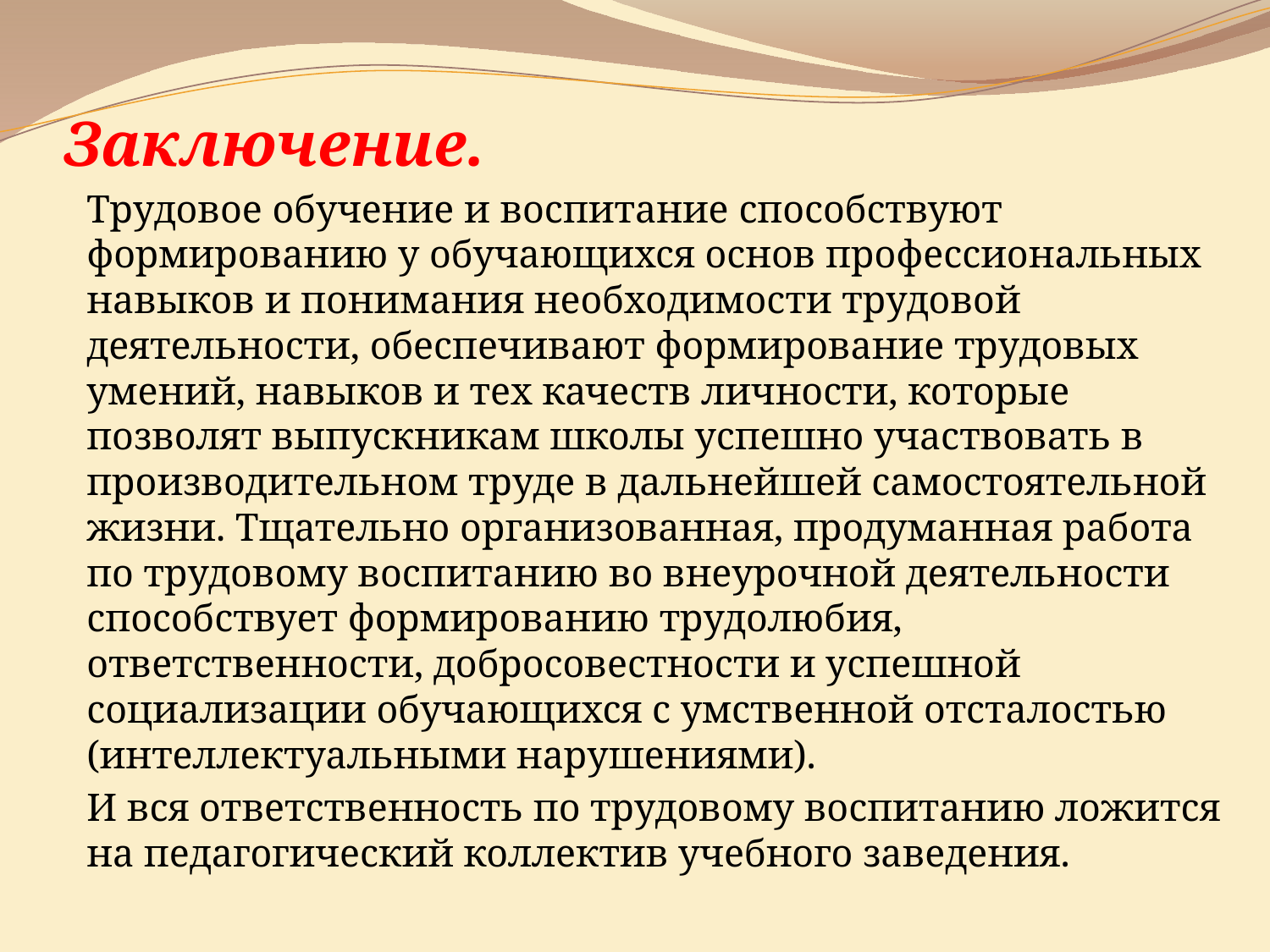

# Заключение.
		Трудовое обучение и воспитание способствуют формированию у обучающихся основ профессиональных навыков и понимания необходимости трудовой деятельности, обеспечивают формирование трудовых умений, навыков и тех качеств личности, которые позволят выпускникам школы успешно участвовать в производительном труде в дальнейшей самостоятельной жизни. Тщательно организованная, продуманная работа по трудовому воспитанию во внеурочной деятельности способствует формированию трудолюбия, ответственности, добросовестности и успешной социализации обучающихся с умственной отсталостью (интеллектуальными нарушениями).
		И вся ответственность по трудовому воспитанию ложится на педагогический коллектив учебного заведения.